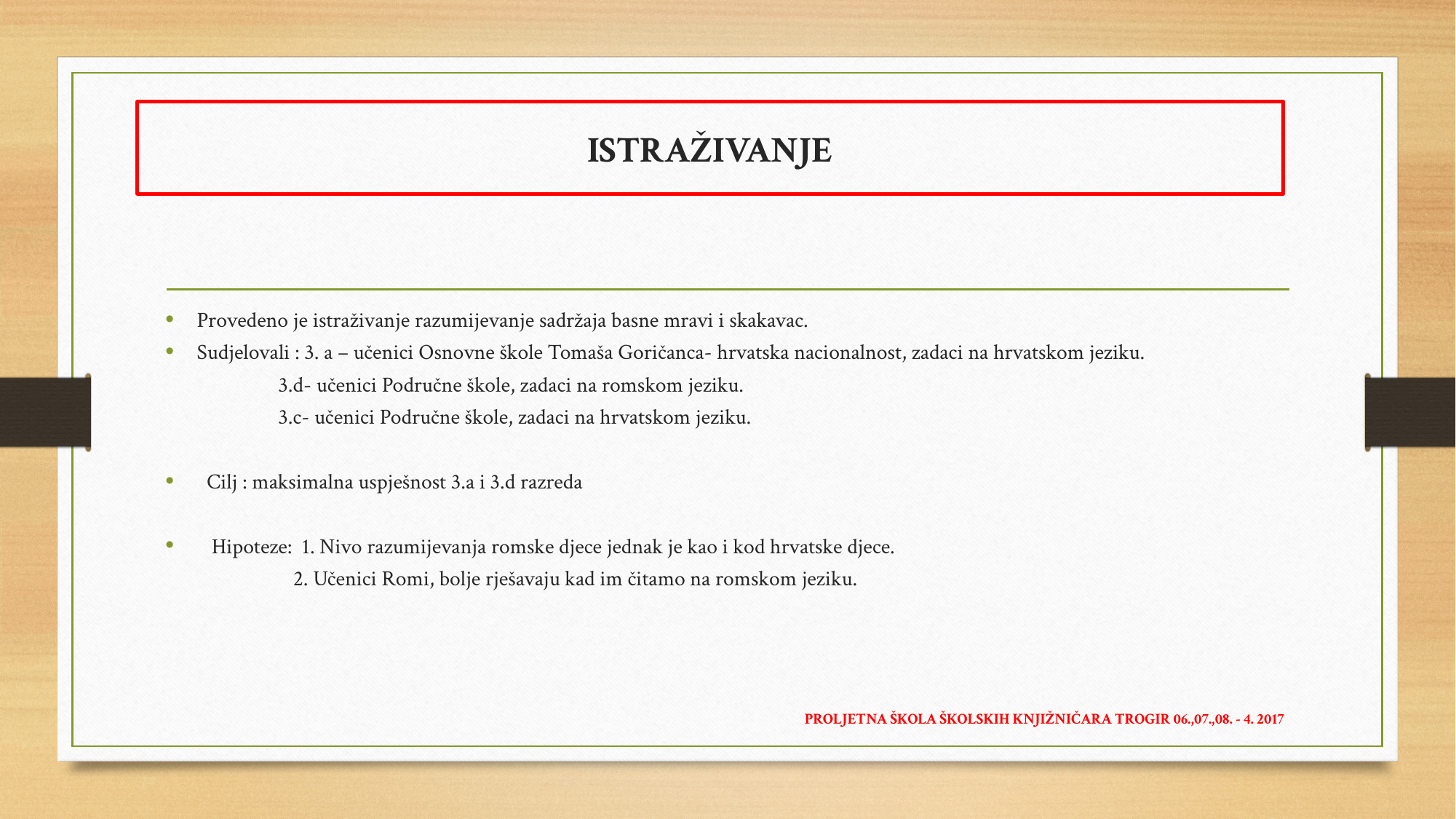

# ISTRAŽIVANJE
Provedeno je istraživanje razumijevanje sadržaja basne mravi i skakavac.
Sudjelovali : 3. a – učenici Osnovne škole Tomaša Goričanca- hrvatska nacionalnost, zadaci na hrvatskom jeziku.
                       3.d- učenici Područne škole, zadaci na romskom jeziku.
                       3.c- učenici Područne škole, zadaci na hrvatskom jeziku.

  Cilj : maksimalna uspješnost 3.a i 3.d razreda

   Hipoteze:  1. Nivo razumijevanja romske djece jednak je kao i kod hrvatske djece.
                          2. Učenici Romi, bolje rješavaju kad im čitamo na romskom jeziku.

PROLJETNA ŠKOLA ŠKOLSKIH KNJIŽNIČARA TROGIR 06.,07.,08. - 4. 2017